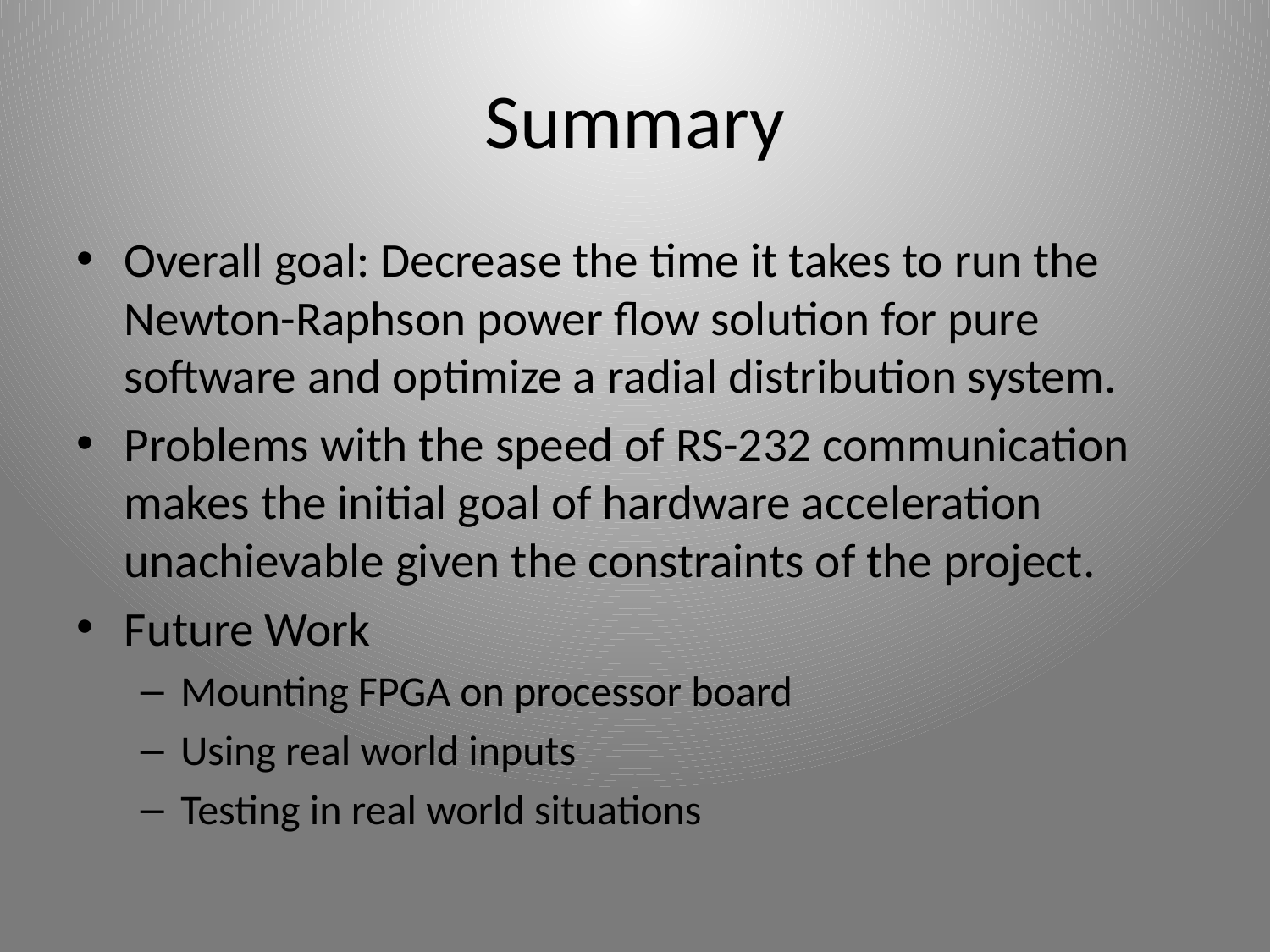

# Summary
Overall goal: Decrease the time it takes to run the Newton-Raphson power flow solution for pure software and optimize a radial distribution system.
Problems with the speed of RS-232 communication makes the initial goal of hardware acceleration unachievable given the constraints of the project.
Future Work
Mounting FPGA on processor board
Using real world inputs
Testing in real world situations